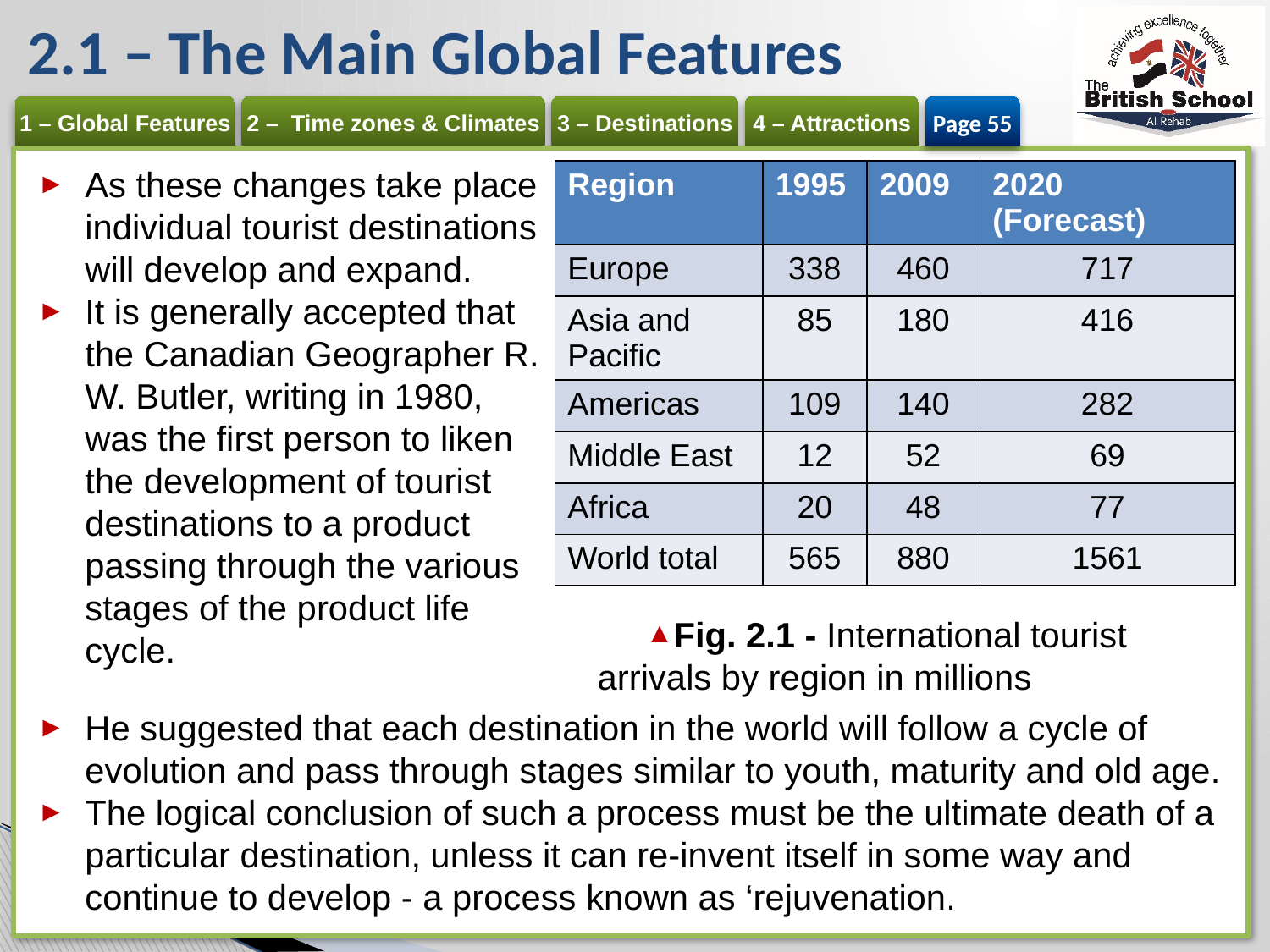

# 2.1 – The Main Global Features
Page 55
As these changes take place individual tourist destinations will develop and expand.
It is generally accepted that the Canadian Geographer R. W. Butler, writing in 1980, was the first person to liken the development of tourist destinations to a product passing through the various stages of the product life cycle.
| Region | 1995 | 2009 | 2020 (Forecast) |
| --- | --- | --- | --- |
| Europe | 338 | 460 | 717 |
| Asia and Pacific | 85 | 180 | 416 |
| Americas | 109 | 140 | 282 |
| Middle East | 12 | 52 | 69 |
| Africa | 20 | 48 | 77 |
| World total | 565 | 880 | 1561 |
Fig. 2.1 - International tourist arrivals by region in millions
He suggested that each destination in the world will follow a cycle of evolution and pass through stages similar to youth, maturity and old age.
The logical conclusion of such a process must be the ultimate death of a particular destination, unless it can re-invent itself in some way and continue to develop - a process known as ‘rejuvenation.